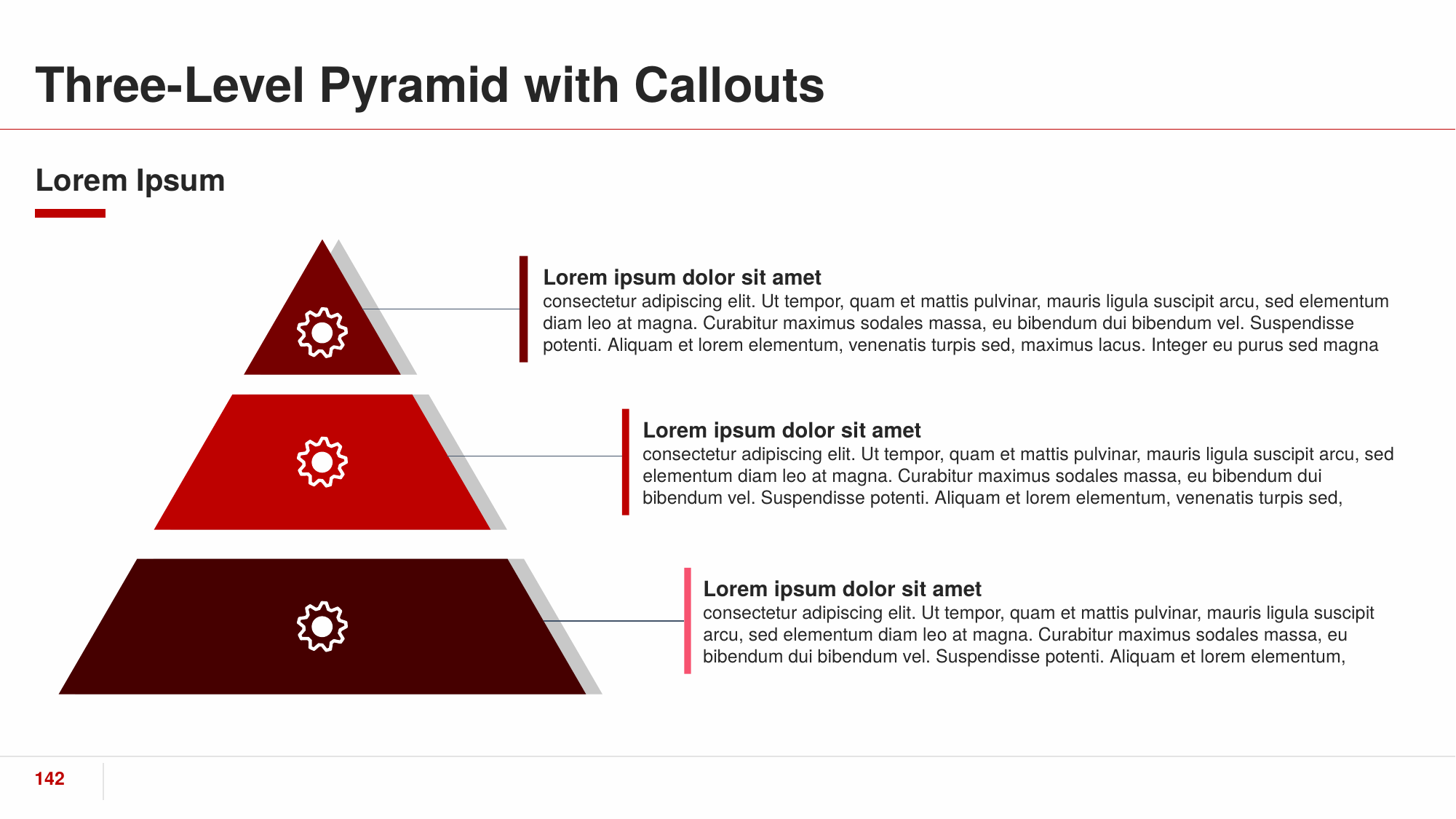

# Three-Level Pyramid with Callouts
Lorem Ipsum

Lorem ipsum dolor sit amet
consectetur adipiscing elit. Ut tempor, quam et mattis pulvinar, mauris ligula suscipit arcu, sed elementum diam leo at magna. Curabitur maximus sodales massa, eu bibendum dui bibendum vel. Suspendisse potenti. Aliquam et lorem elementum, venenatis turpis sed, maximus lacus. Integer eu purus sed magna

Lorem ipsum dolor sit amet
consectetur adipiscing elit. Ut tempor, quam et mattis pulvinar, mauris ligula suscipit arcu, sed elementum diam leo at magna. Curabitur maximus sodales massa, eu bibendum dui bibendum vel. Suspendisse potenti. Aliquam et lorem elementum, venenatis turpis sed,

Lorem ipsum dolor sit amet
consectetur adipiscing elit. Ut tempor, quam et mattis pulvinar, mauris ligula suscipit arcu, sed elementum diam leo at magna. Curabitur maximus sodales massa, eu bibendum dui bibendum vel. Suspendisse potenti. Aliquam et lorem elementum,

142